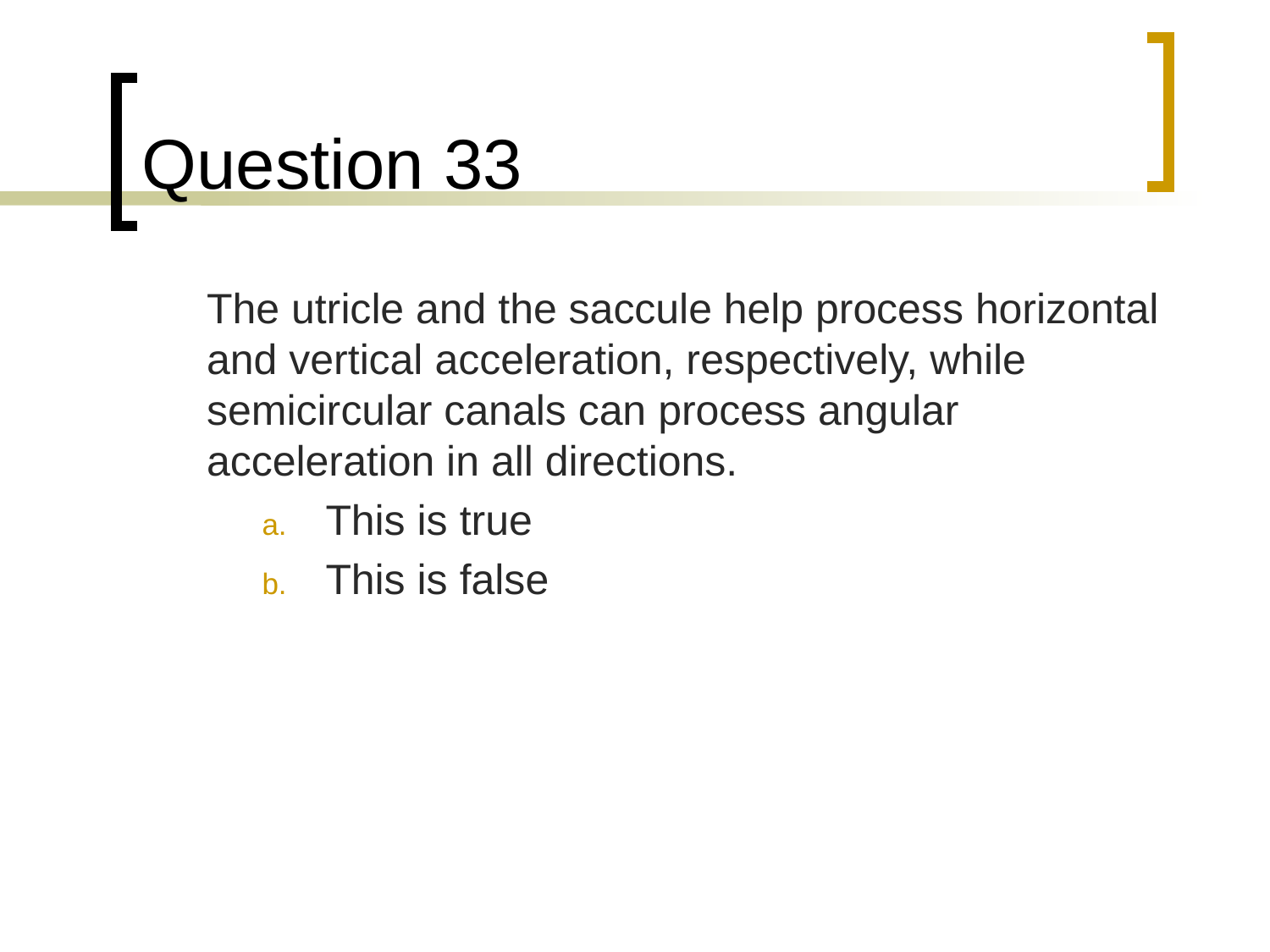

# Question 33
	The utricle and the saccule help process horizontal and vertical acceleration, respectively, while semicircular canals can process angular acceleration in all directions.
This is true
This is false